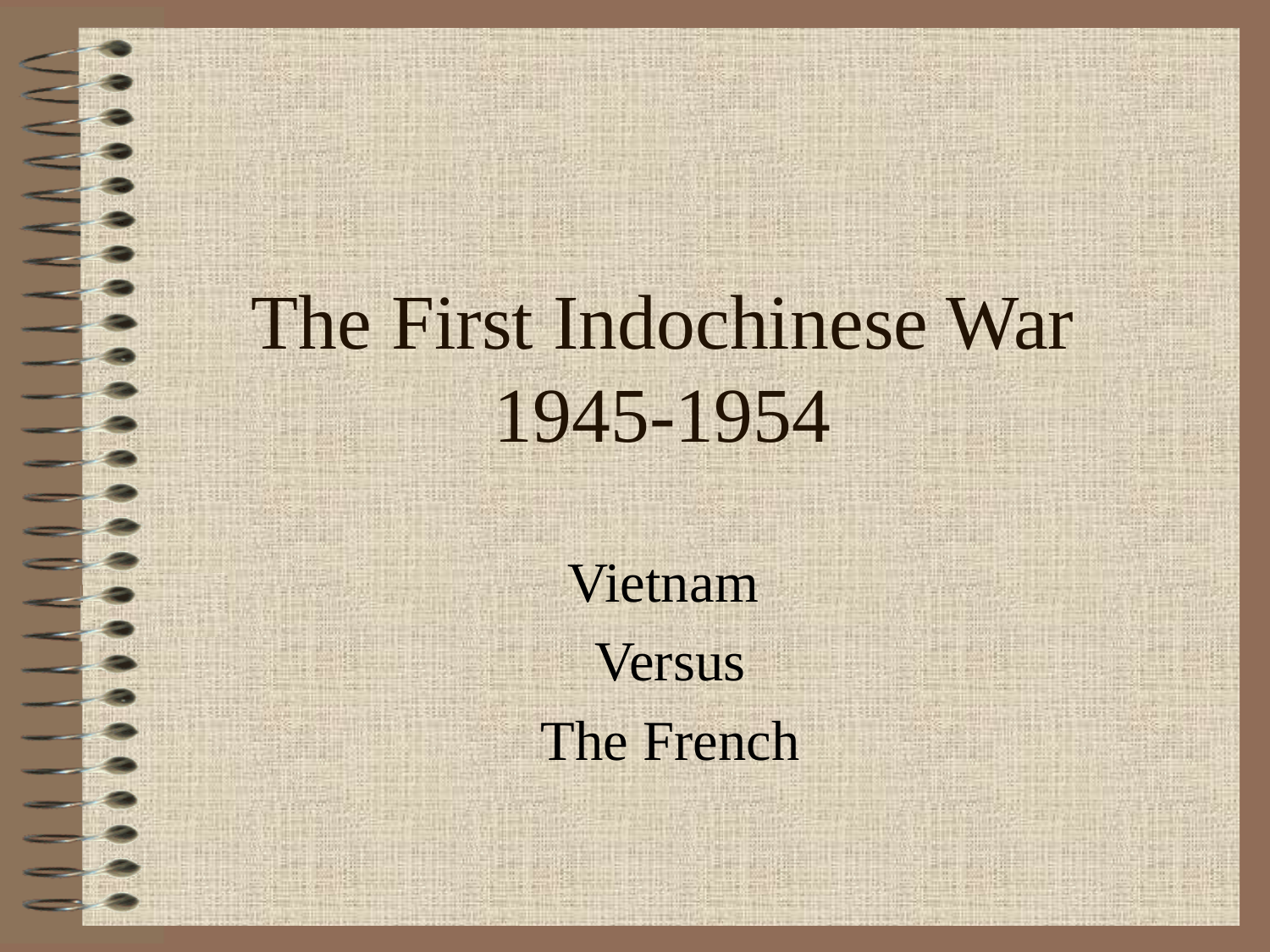

# The First Indochinese War 1945-1954
Vietnam
Versus
The French